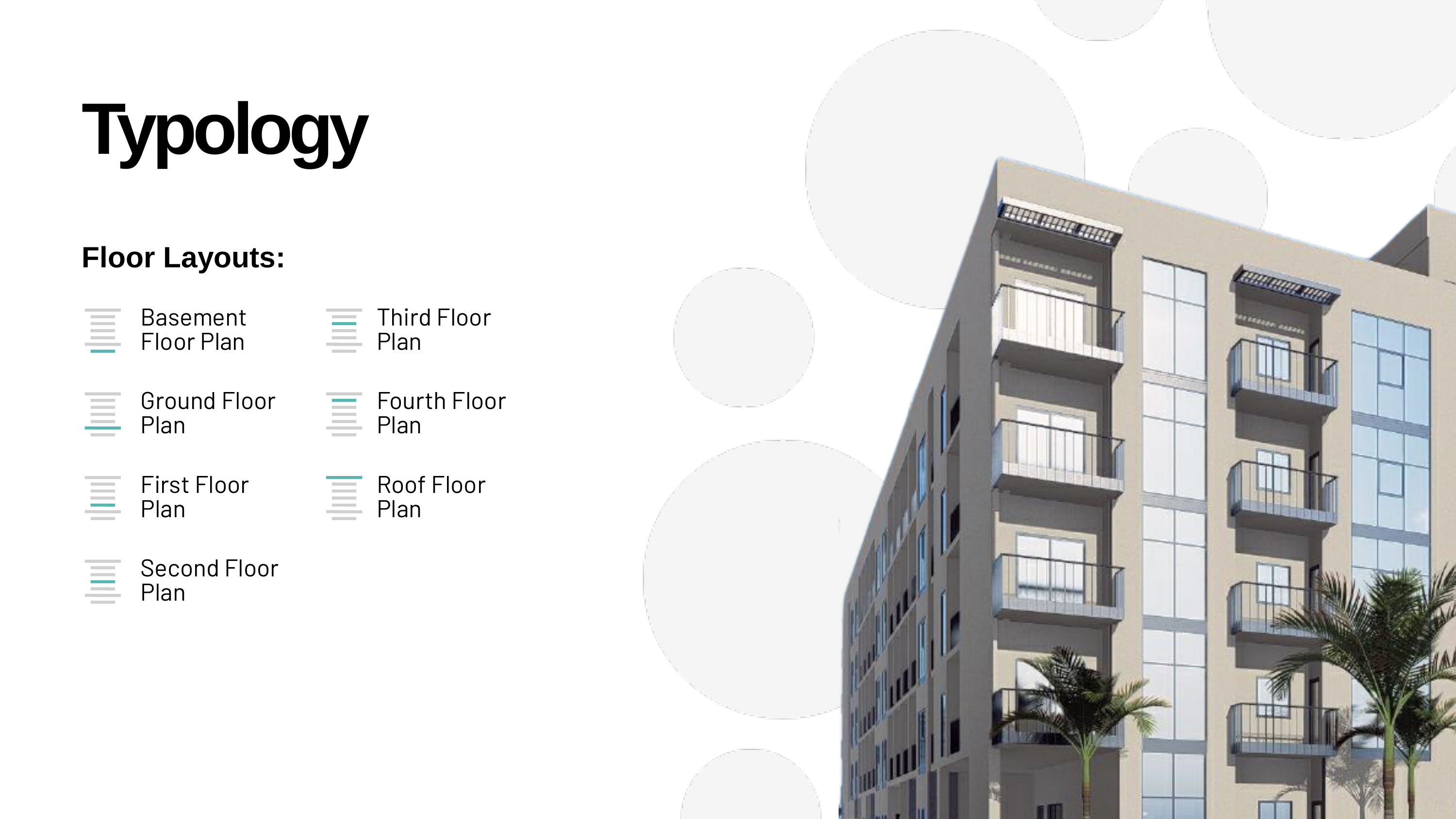

Typology

Floor Layouts:
Basement Floor Plan
Third Floor Plan

Ground Floor Plan
Fourth Floor Plan

First Floor Plan
Roof Floor Plan

Second Floor Plan